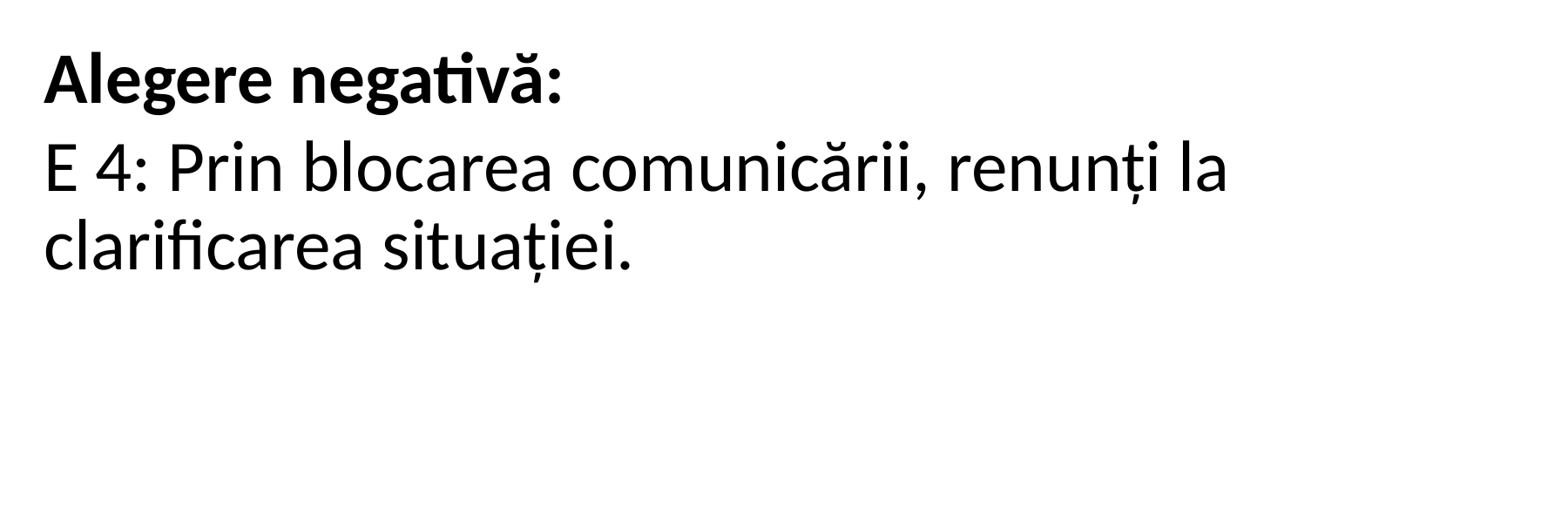

Alegere negativă:
E 4: Prin blocarea comunicării, renunți la clarificarea situației.